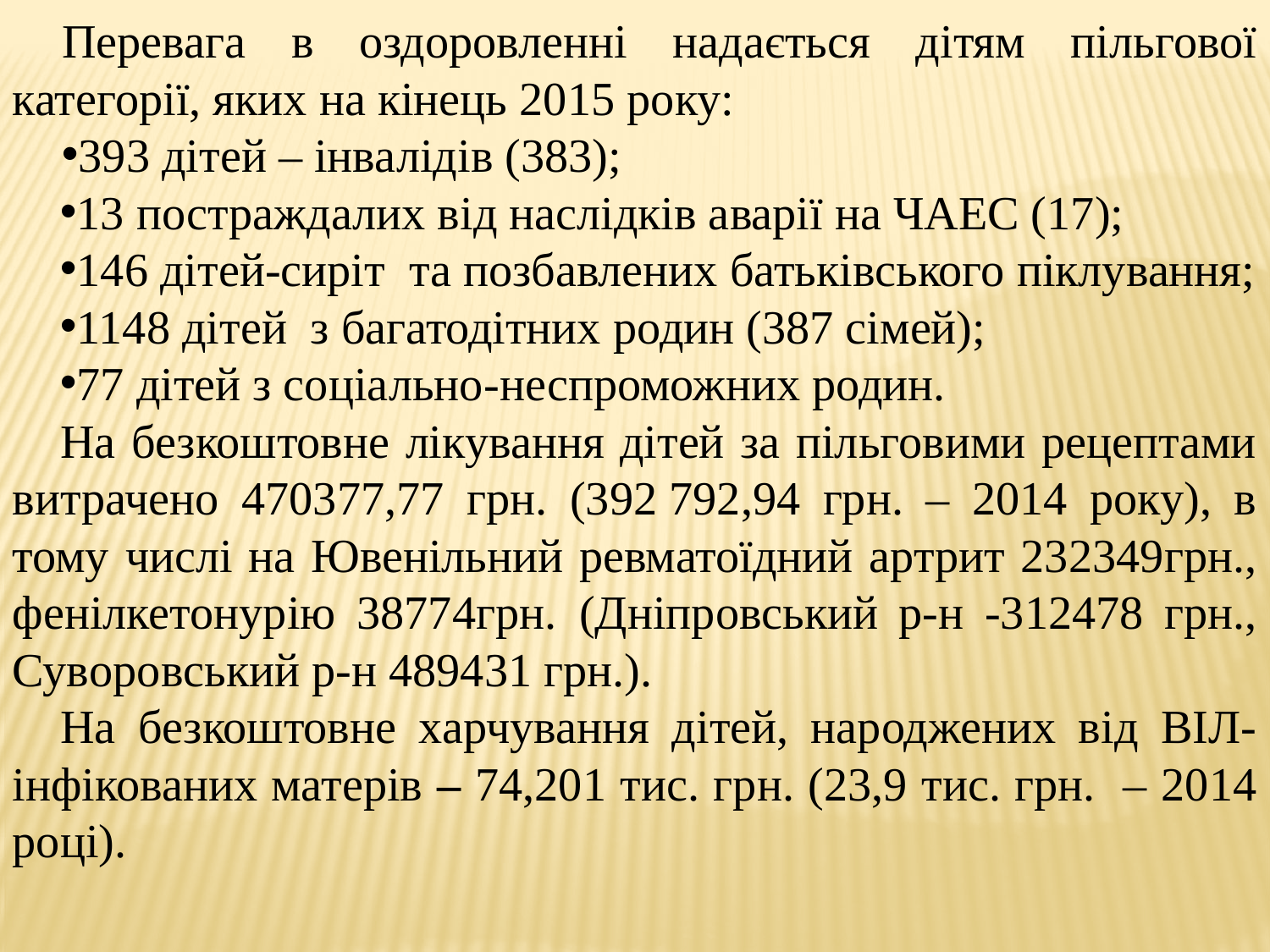

Перевага в оздоровленні надається дітям пільгової категорії, яких на кінець 2015 року:
393 дітей – інвалідів (383);
13 постраждалих від наслідків аварії на ЧАЕС (17);
146 дітей-сиріт  та позбавлених батьківського піклування;
1148 дітей  з багатодітних родин (387 сімей);
77 дітей з соціально-неспроможних родин.
На безкоштовне лікування дітей за пільговими рецептами витрачено 470377,77 грн. (392 792,94 грн. – 2014 року), в тому числі на Ювенільний ревматоїдний артрит 232349грн., фенілкетонурію 38774грн. (Дніпровський р-н -312478 грн., Суворовський р-н 489431 грн.).
На безкоштовне харчування дітей, народжених від ВІЛ-інфікованих матерів – 74,201 тис. грн. (23,9 тис. грн.  – 2014 році).